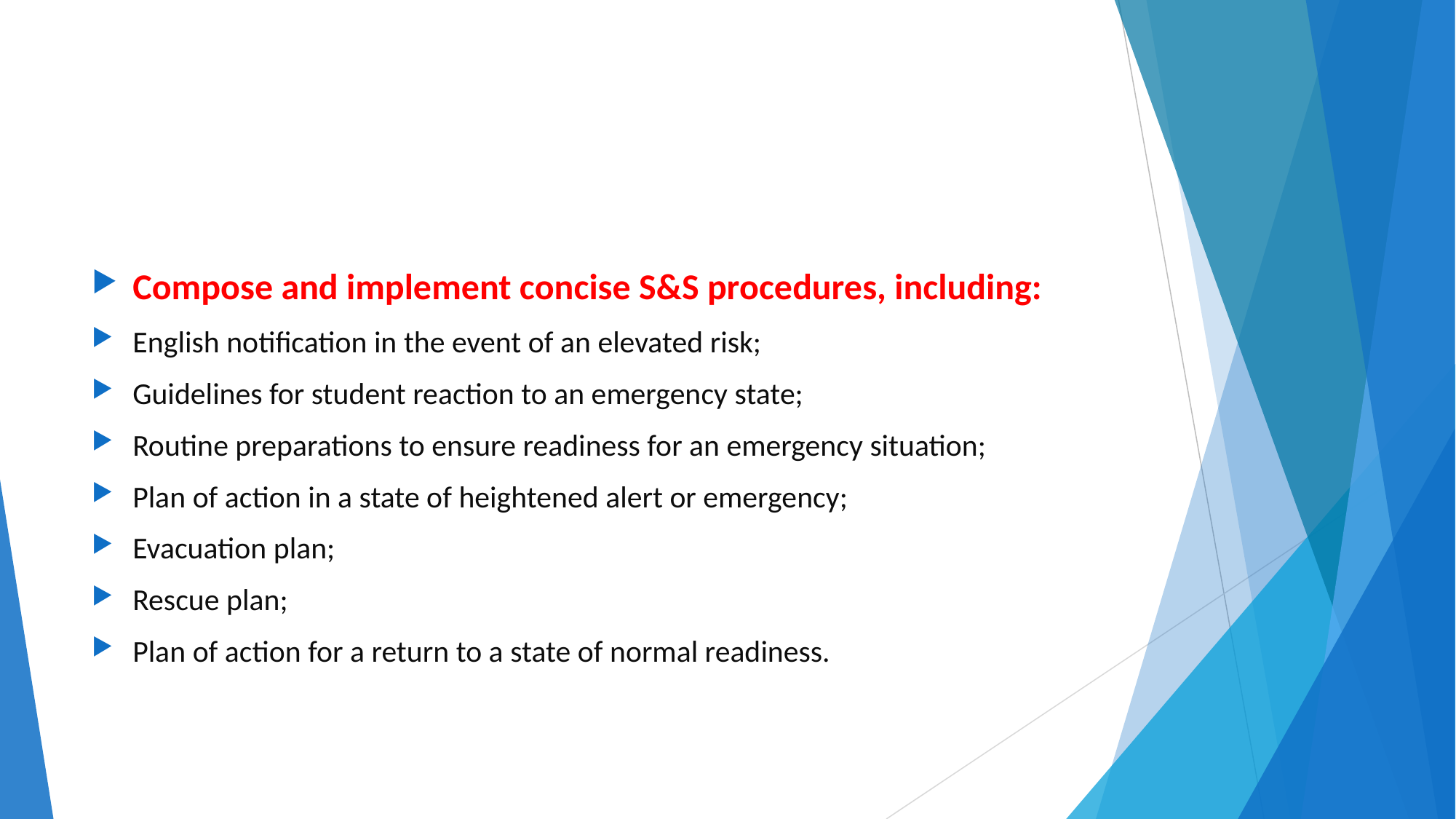

#
Compose and implement concise S&S procedures, including:
English notification in the event of an elevated risk;
Guidelines for student reaction to an emergency state;
Routine preparations to ensure readiness for an emergency situation;
Plan of action in a state of heightened alert or emergency;
Evacuation plan;
Rescue plan;
Plan of action for a return to a state of normal readiness.